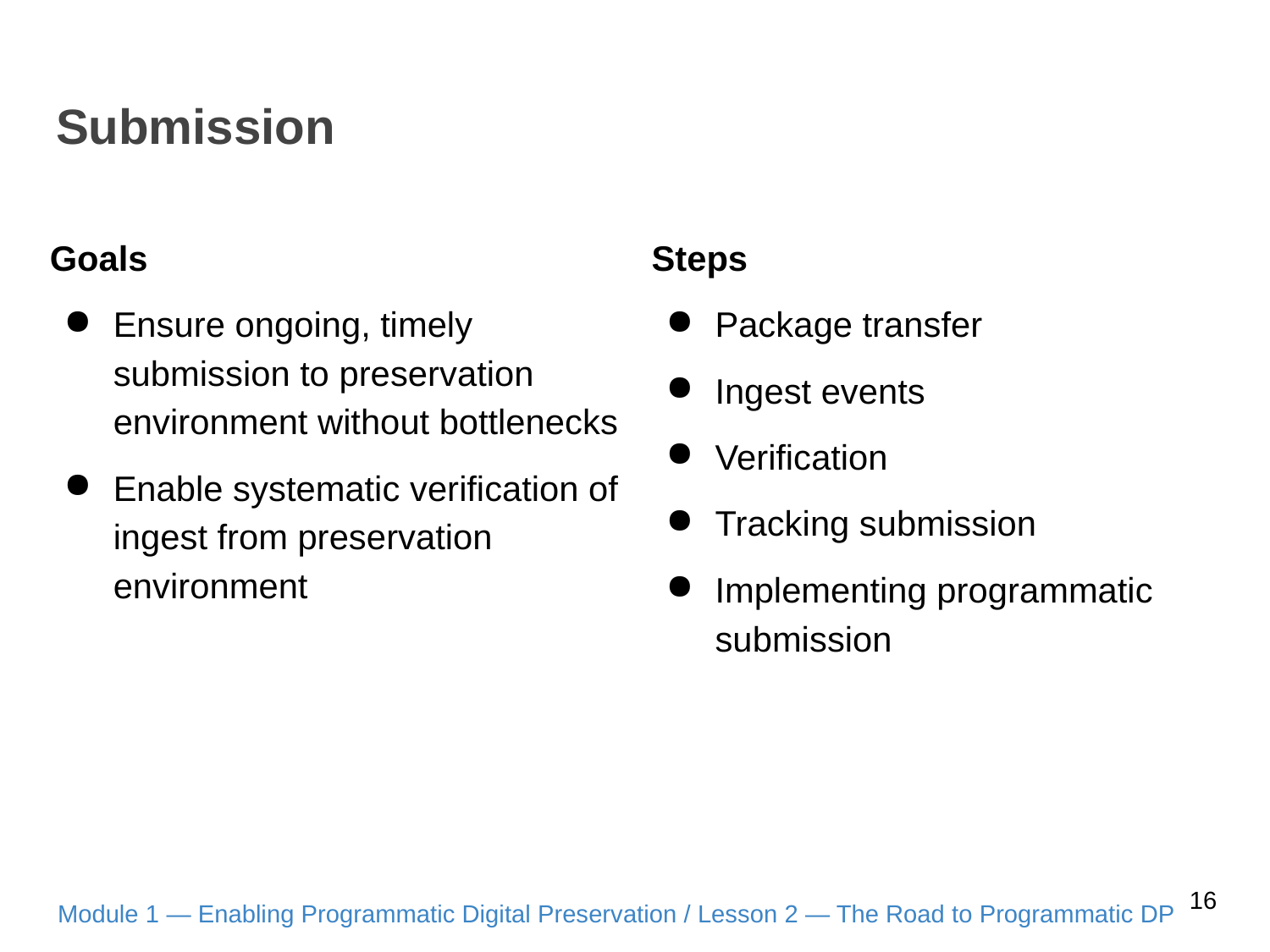

# Submission
Goals
Ensure ongoing, timely submission to preservation environment without bottlenecks
Enable systematic verification of ingest from preservation environment

Steps
Package transfer
Ingest events
Verification
Tracking submission
Implementing programmatic submission

16
Module 1 — Enabling Programmatic Digital Preservation / Lesson 2 — The Road to Programmatic DP